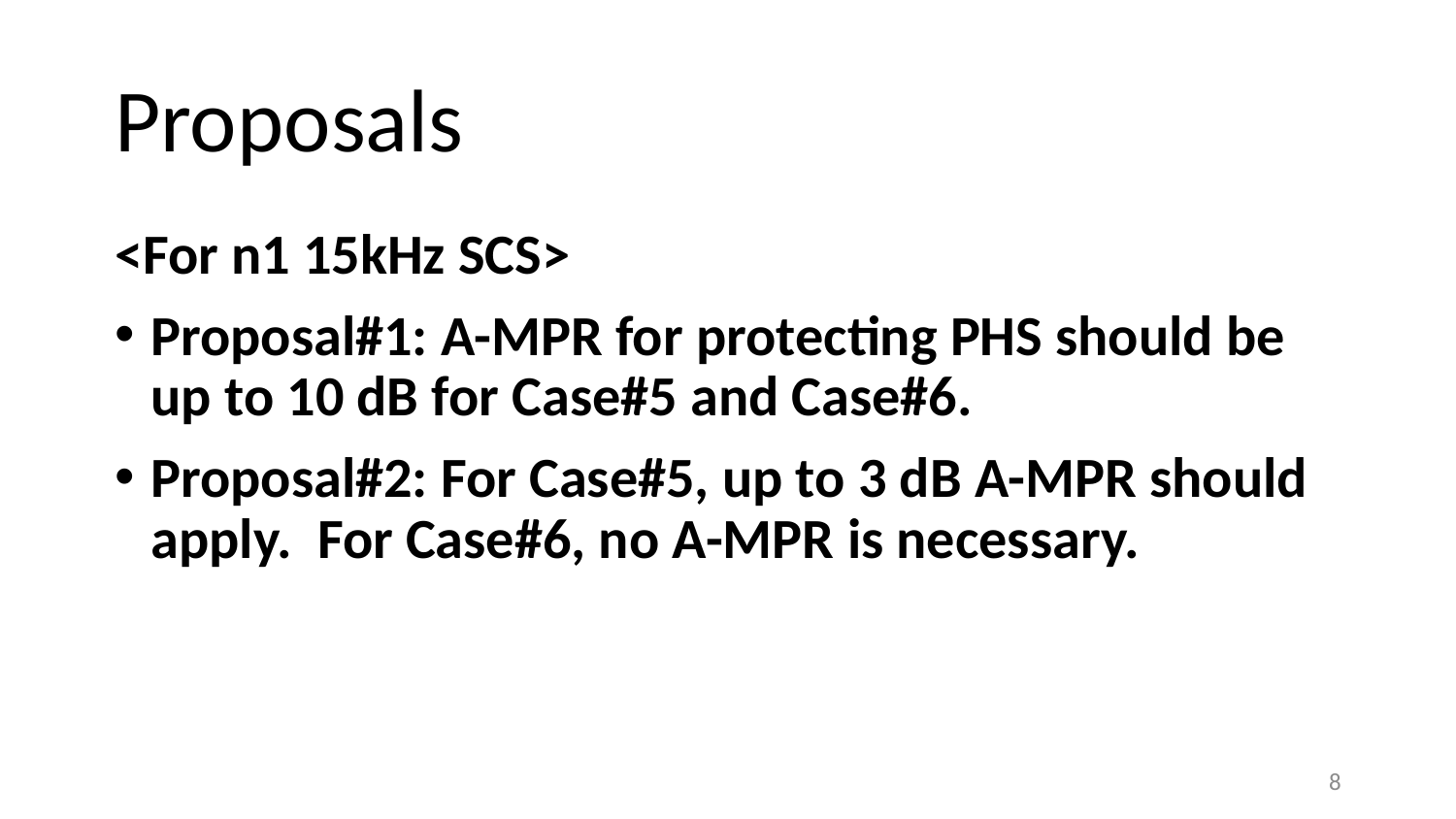

# Proposals
<For n1 15kHz SCS>
Proposal#1: A-MPR for protecting PHS should be up to 10 dB for Case#5 and Case#6.
Proposal#2: For Case#5, up to 3 dB A-MPR should apply.  For Case#6, no A-MPR is necessary.
8